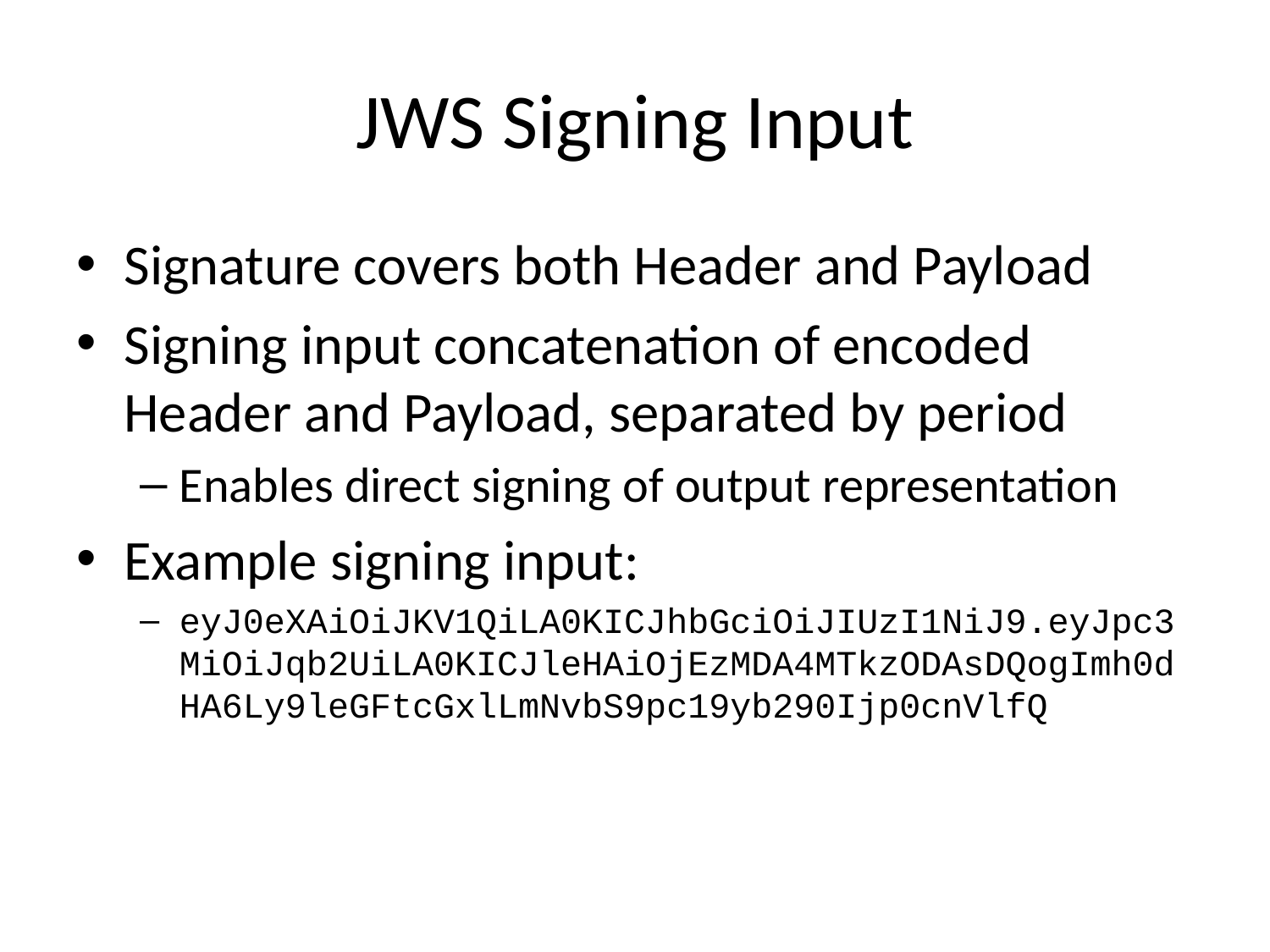

# JWS Signing Input
Signature covers both Header and Payload
Signing input concatenation of encoded Header and Payload, separated by period
Enables direct signing of output representation
Example signing input:
eyJ0eXAiOiJKV1QiLA0KICJhbGciOiJIUzI1NiJ9.eyJpc3MiOiJqb2UiLA0KICJleHAiOjEzMDA4MTkzODAsDQogImh0dHA6Ly9leGFtcGxlLmNvbS9pc19yb290Ijp0cnVlfQ